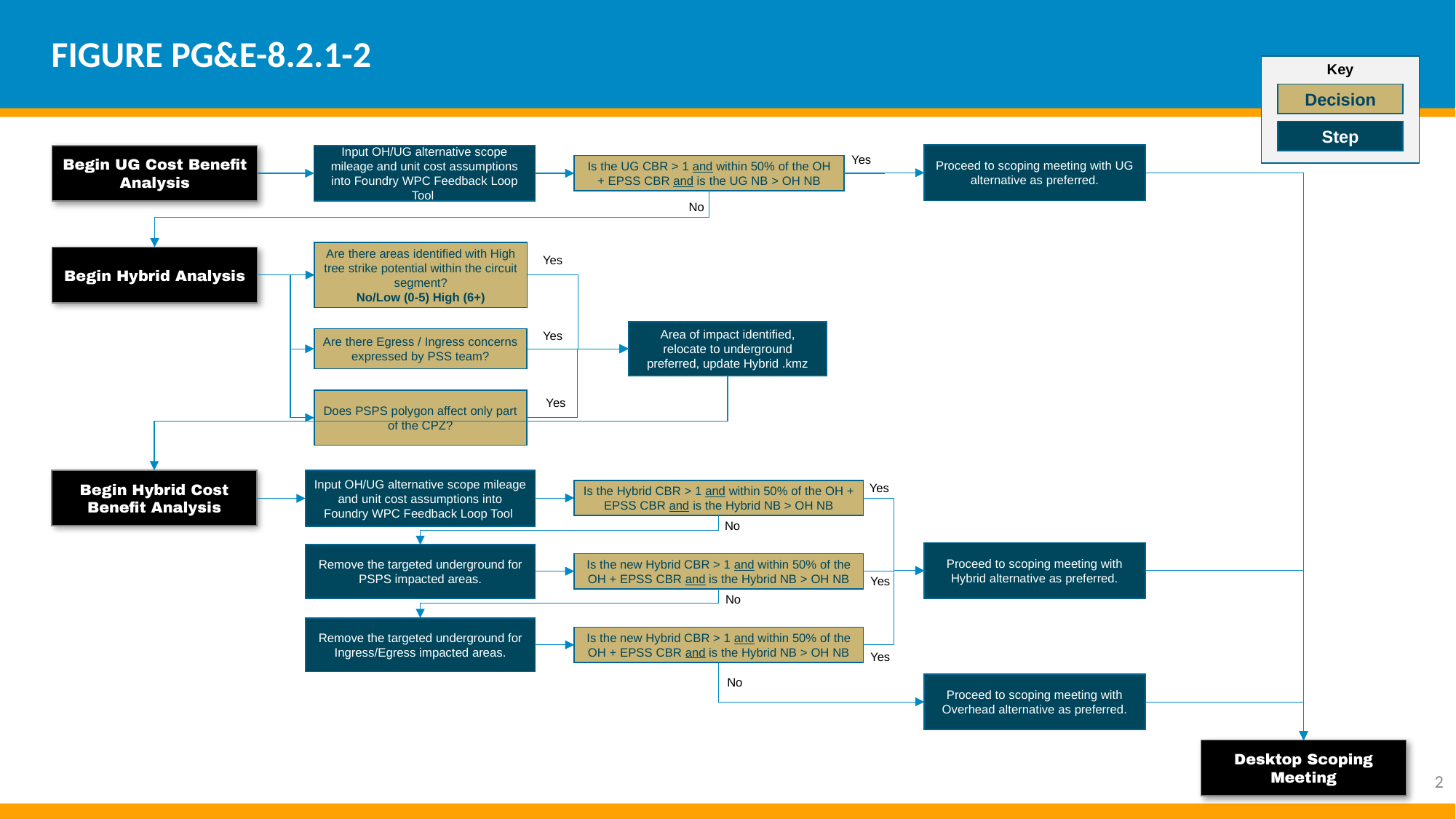

# FIGURE PG&E-8.2.1-2
Key

Decision
Step
Proceed to scoping meeting with UG alternative as preferred.
Begin UG Cost Benefit Analysis
Input OH/UG alternative scope mileage and unit cost assumptions into Foundry WPC Feedback Loop Tool
Yes
Is the UG CBR > 1 and within 50% of the OH + EPSS CBR and is the UG NB > OH NB
No
Are there areas identified with High tree strike potential within the circuit segment?
No/Low (0-5) High (6+)
Begin Hybrid Analysis
Yes
Area of impact identified, relocate to underground preferred, update Hybrid .kmz
Yes
Are there Egress / Ingress concerns expressed by PSS team?
Yes
Does PSPS polygon affect only part of the CPZ?
Begin Hybrid Cost Benefit Analysis
Input OH/UG alternative scope mileage and unit cost assumptions into Foundry WPC Feedback Loop Tool
Yes
Is the Hybrid CBR > 1 and within 50% of the OH + EPSS CBR and is the Hybrid NB > OH NB
No
Proceed to scoping meeting with Hybrid alternative as preferred.
Remove the targeted underground for PSPS impacted areas.
Is the new Hybrid CBR > 1 and within 50% of the OH + EPSS CBR and is the Hybrid NB > OH NB
Yes
No
Remove the targeted underground for Ingress/Egress impacted areas.
Is the new Hybrid CBR > 1 and within 50% of the OH + EPSS CBR and is the Hybrid NB > OH NB
Yes
No
Proceed to scoping meeting with Overhead alternative as preferred.
Desktop Scoping Meeting
2